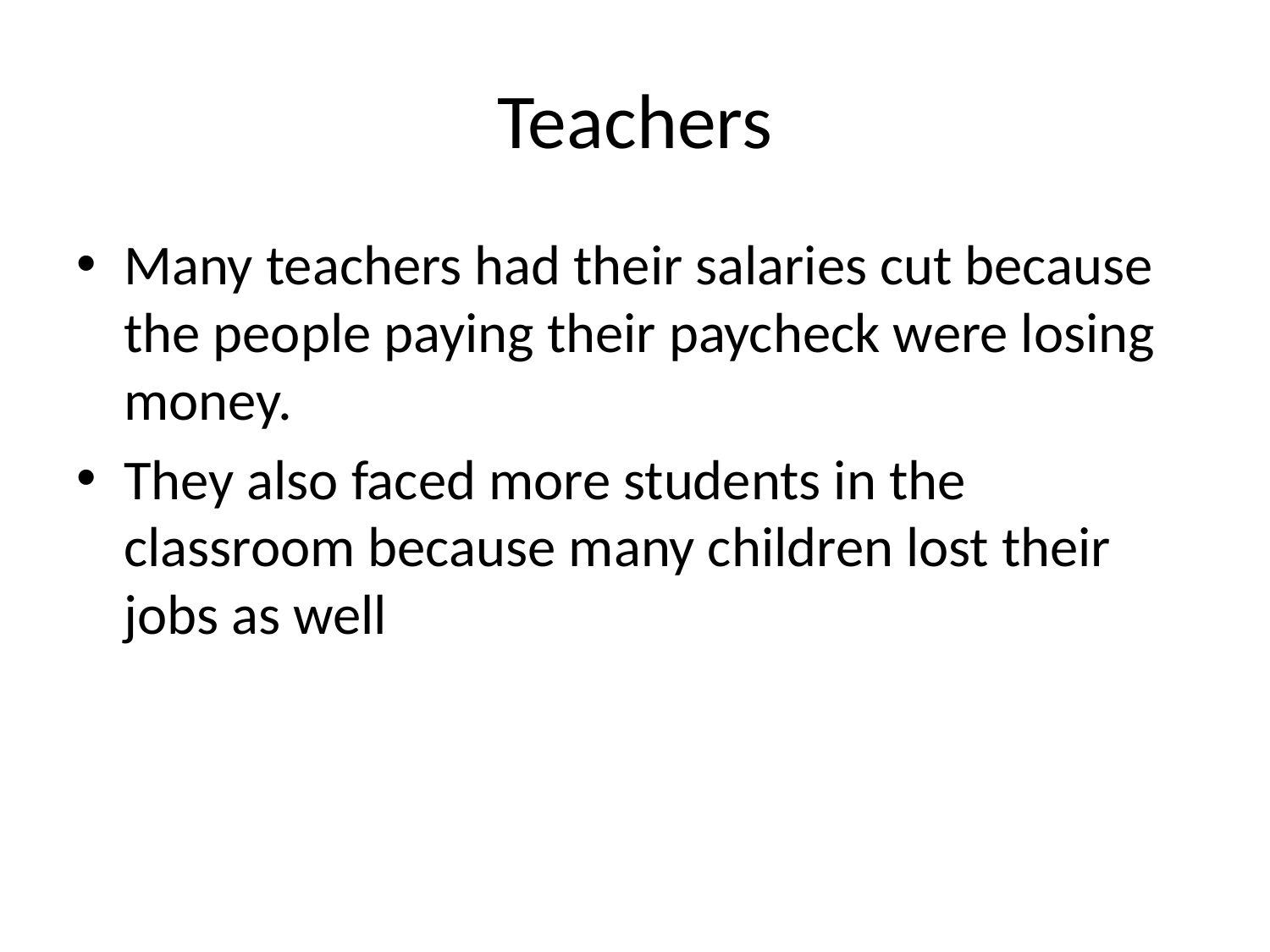

# Teachers
Many teachers had their salaries cut because the people paying their paycheck were losing money.
They also faced more students in the classroom because many children lost their jobs as well